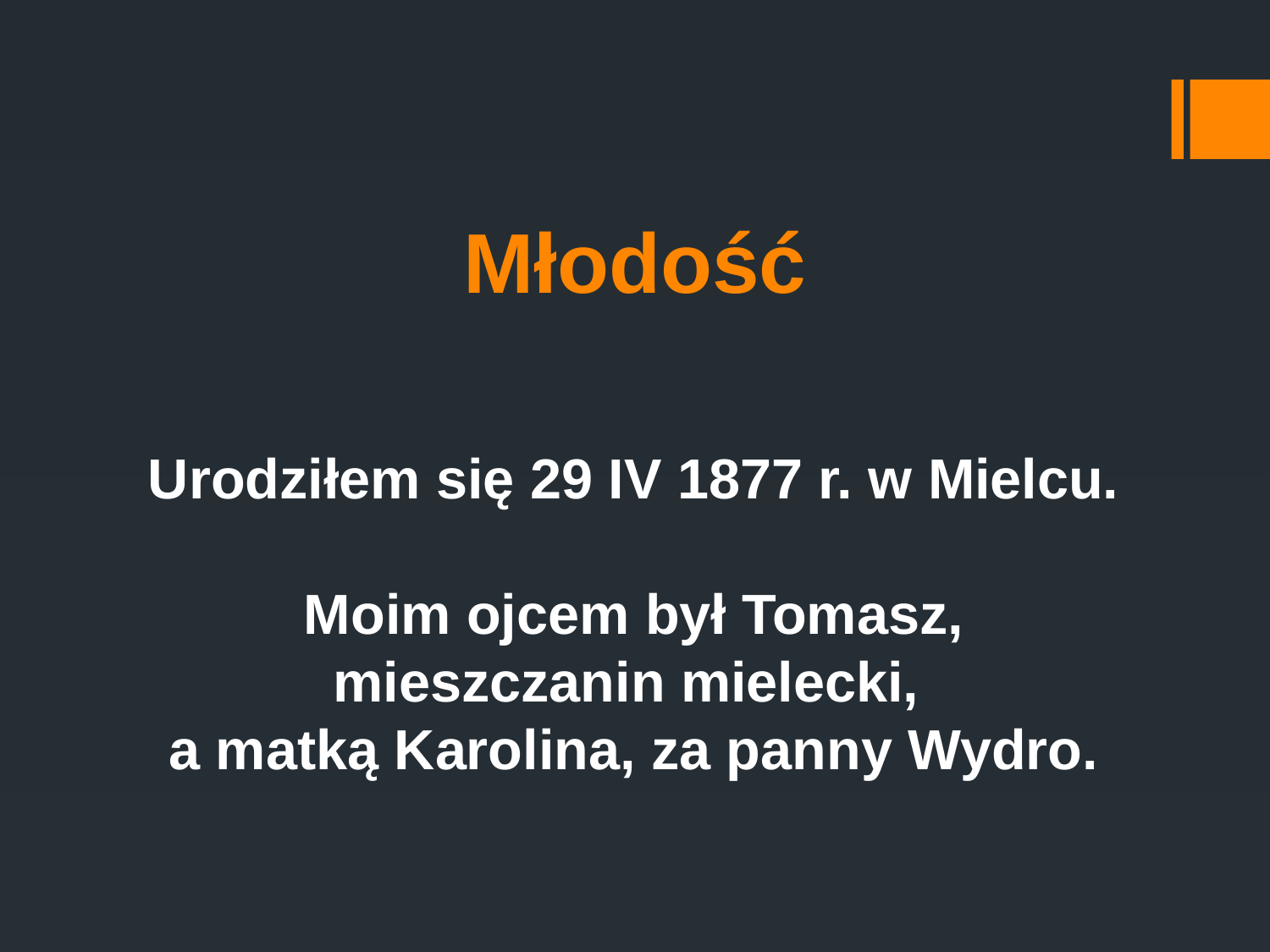

# Młodość
Urodziłem się 29 IV 1877 r. w Mielcu.
Moim ojcem był Tomasz, mieszczanin mielecki,
a matką Karolina, za panny Wydro.